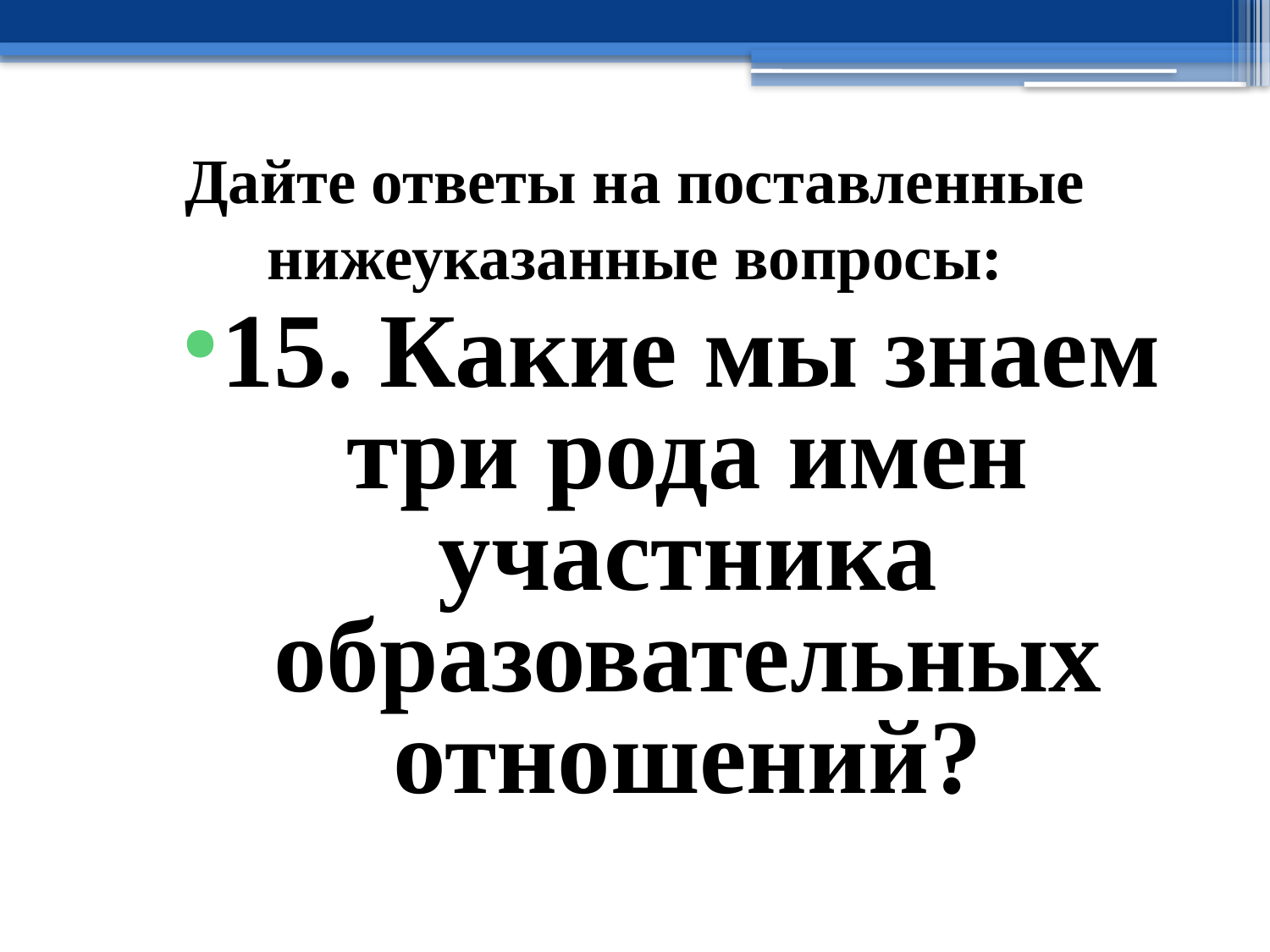

# Дайте ответы на поставленные нижеуказанные вопросы:
15. Какие мы знаем три рода имен участника образовательных отношений?